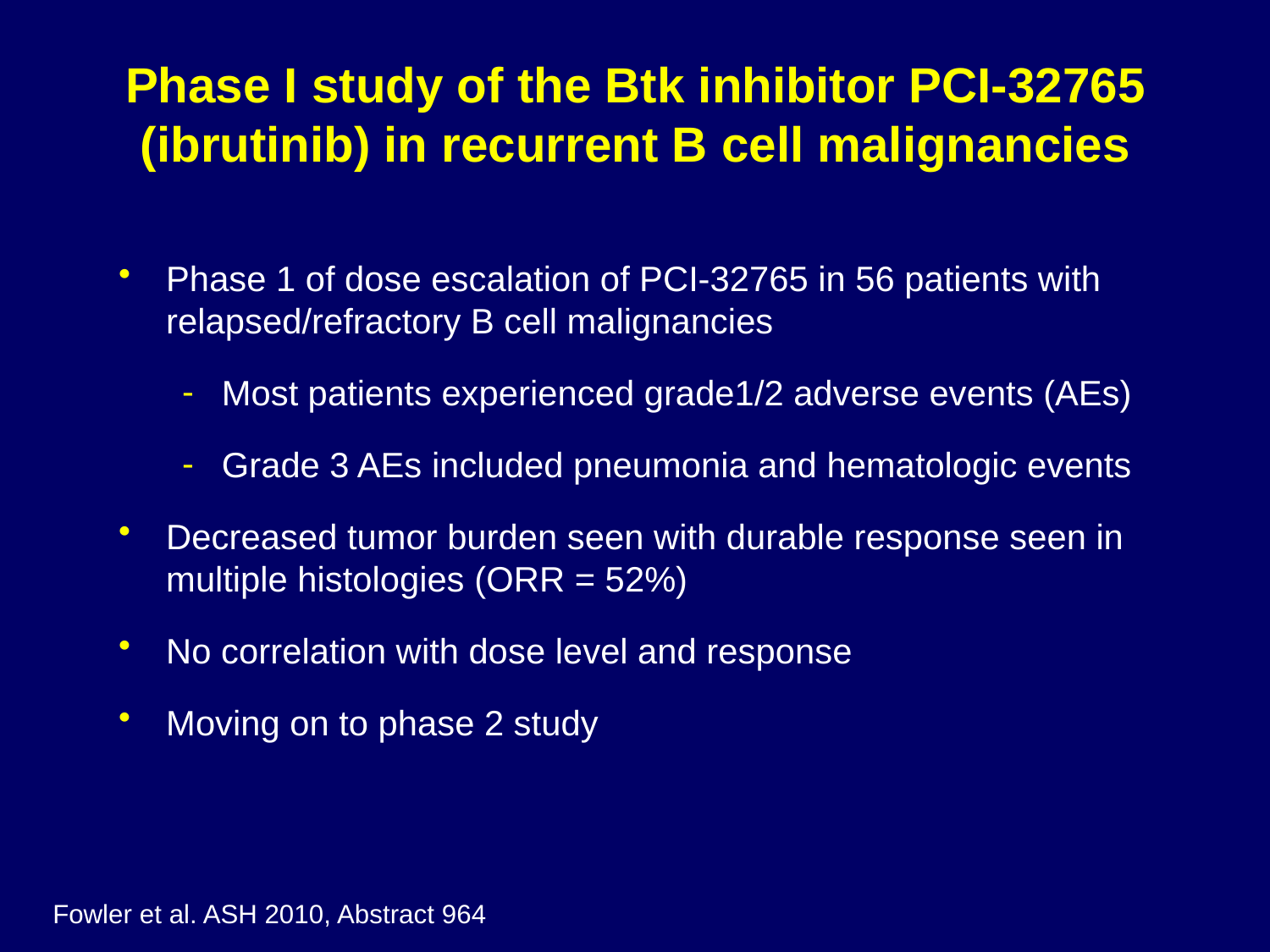

# Phase I study of the Btk inhibitor PCI-32765 (ibrutinib) in recurrent B cell malignancies
Phase 1 of dose escalation of PCI-32765 in 56 patients with relapsed/refractory B cell malignancies
Most patients experienced grade1/2 adverse events (AEs)
Grade 3 AEs included pneumonia and hematologic events
Decreased tumor burden seen with durable response seen in multiple histologies (ORR = 52%)
No correlation with dose level and response
Moving on to phase 2 study
Fowler et al. ASH 2010, Abstract 964